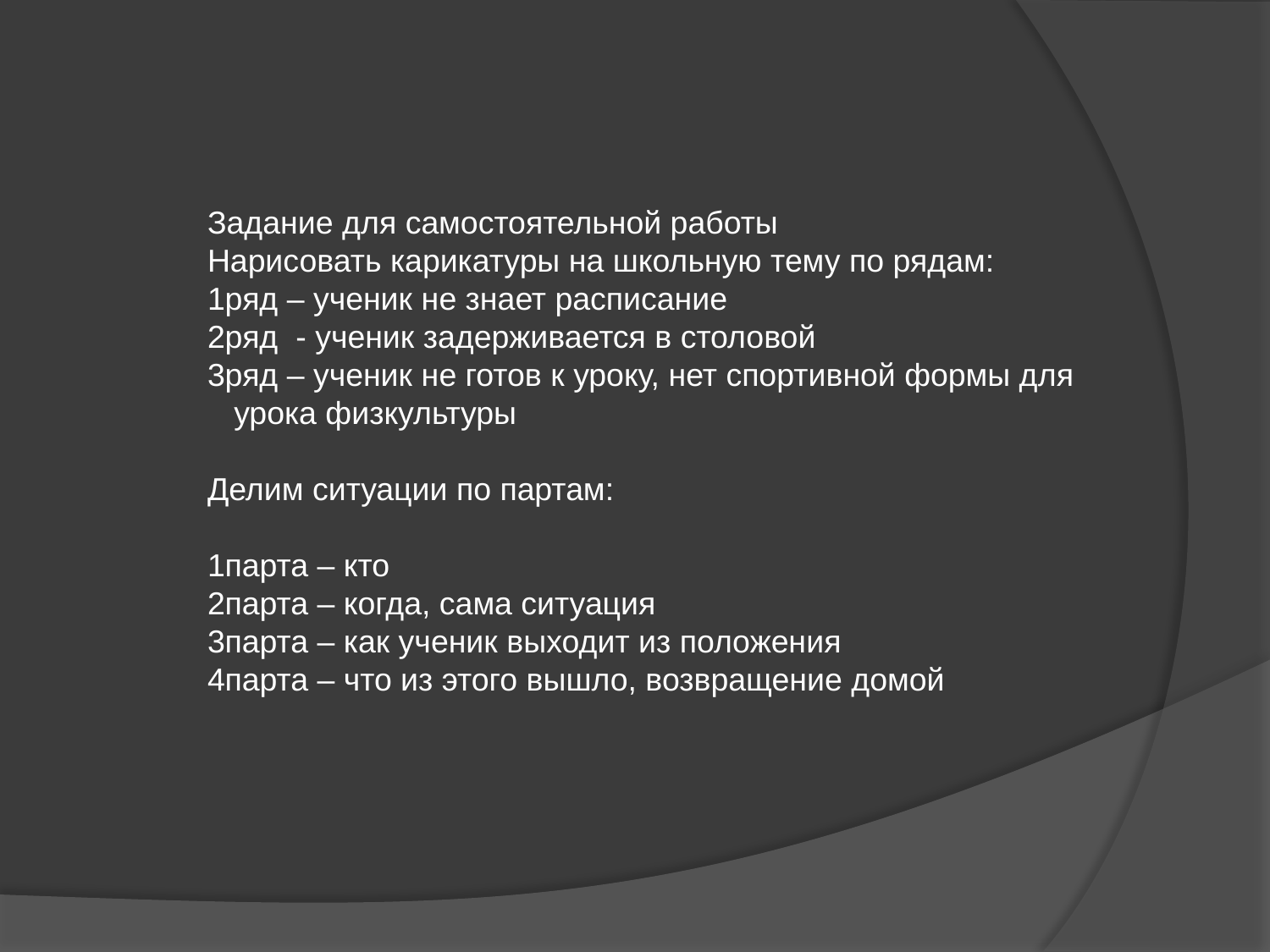

Задание для самостоятельной работы
Нарисовать карикатуры на школьную тему по рядам:
1ряд – ученик не знает расписание
2ряд  - ученик задерживается в столовой
3ряд – ученик не готов к уроку, нет спортивной формы для       урока физкультуры

Делим ситуации по партам:

1парта – кто
2парта – когда, сама ситуация
3парта – как ученик выходит из положения
4парта – что из этого вышло, возвращение домой